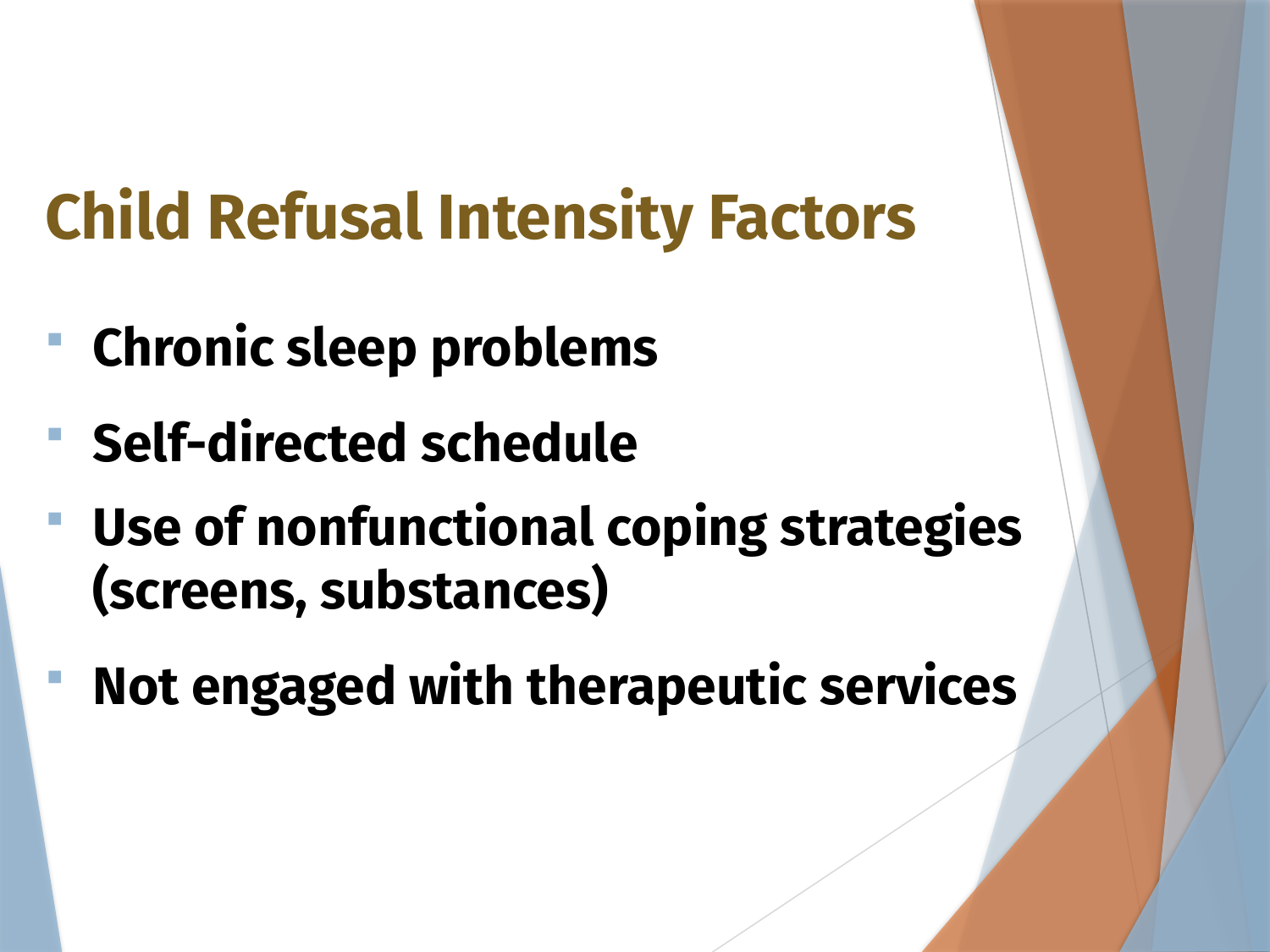

# Child Refusal Intensity Factors
Chronic sleep problems
Self-directed schedule
Use of nonfunctional coping strategies (screens, substances)
Not engaged with therapeutic services